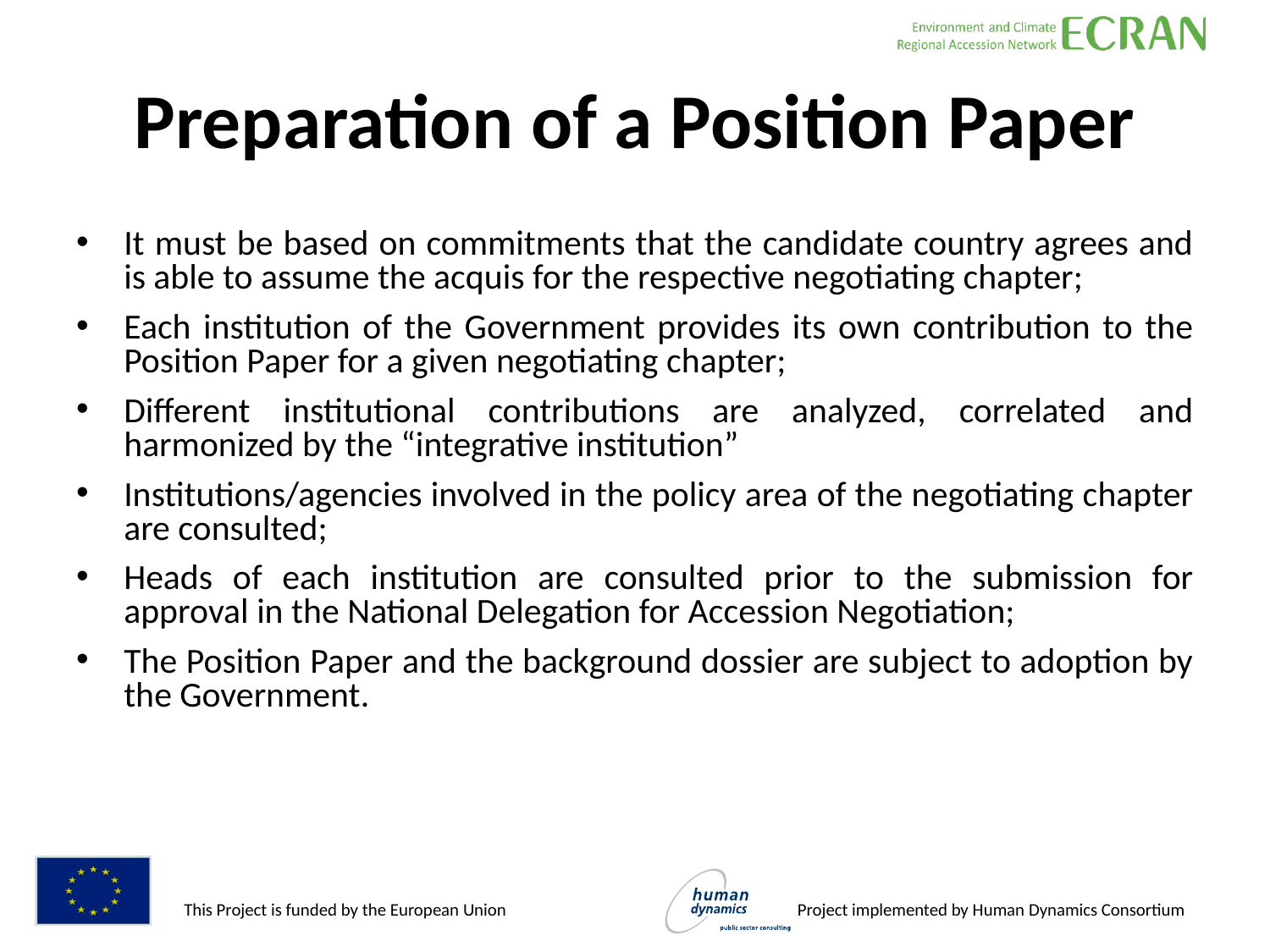

Preparation of a Position Paper
It must be based on commitments that the candidate country agrees and is able to assume the acquis for the respective negotiating chapter;
Each institution of the Government provides its own contribution to the Position Paper for a given negotiating chapter;
Different institutional contributions are analyzed, correlated and harmonized by the “integrative institution”
Institutions/agencies involved in the policy area of the negotiating chapter are consulted;
Heads of each institution are consulted prior to the submission for approval in the National Delegation for Accession Negotiation;
The Position Paper and the background dossier are subject to adoption by the Government.